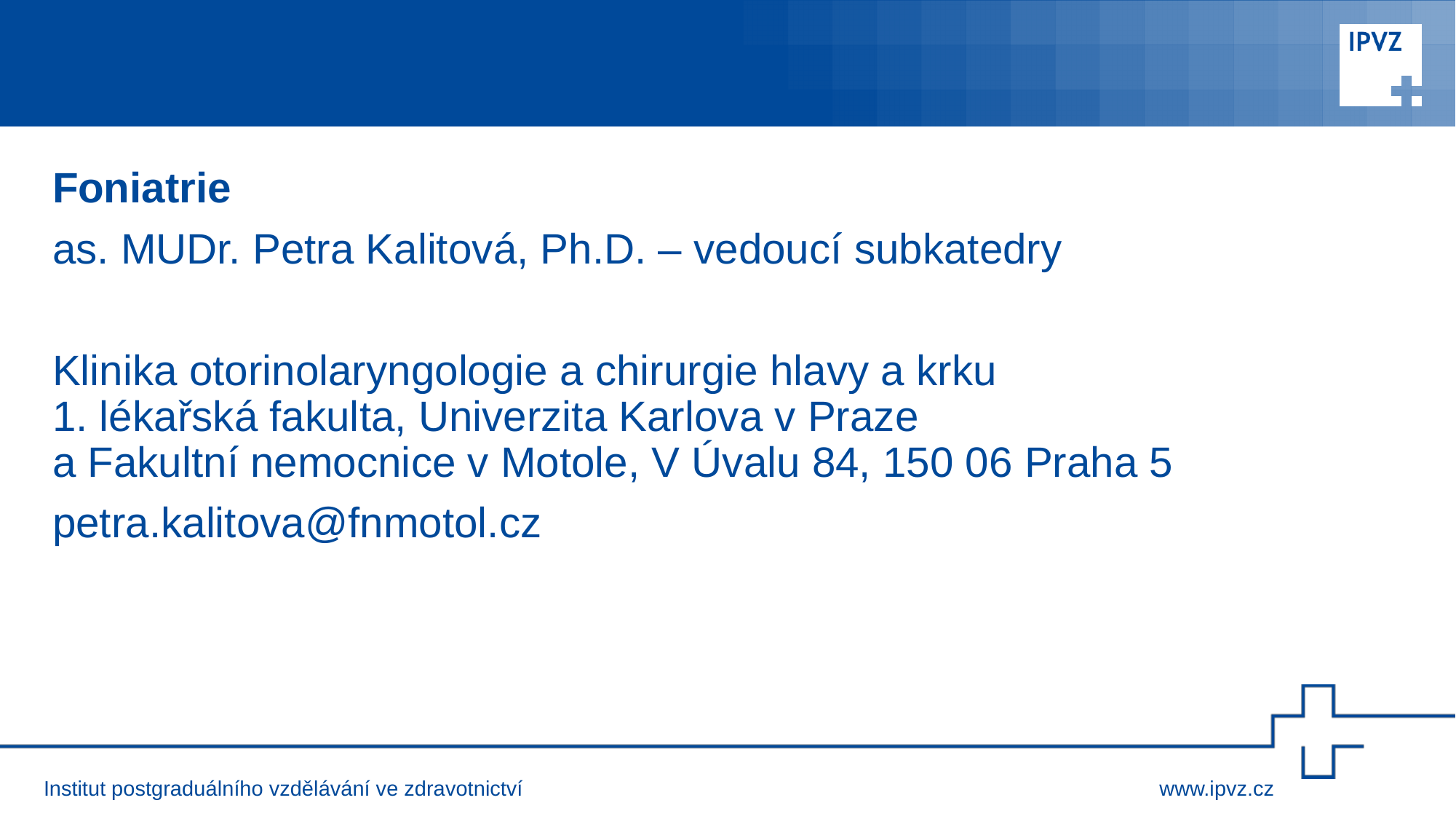

#
Foniatrie
as. MUDr. Petra Kalitová, Ph.D. – vedoucí subkatedry

Klinika otorinolaryngologie a chirurgie hlavy a krku
1. lékařská fakulta, Univerzita Karlova v Praze
a Fakultní nemocnice v Motole, V Úvalu 84, 150 06 Praha 5
petra.kalitova@fnmotol.cz